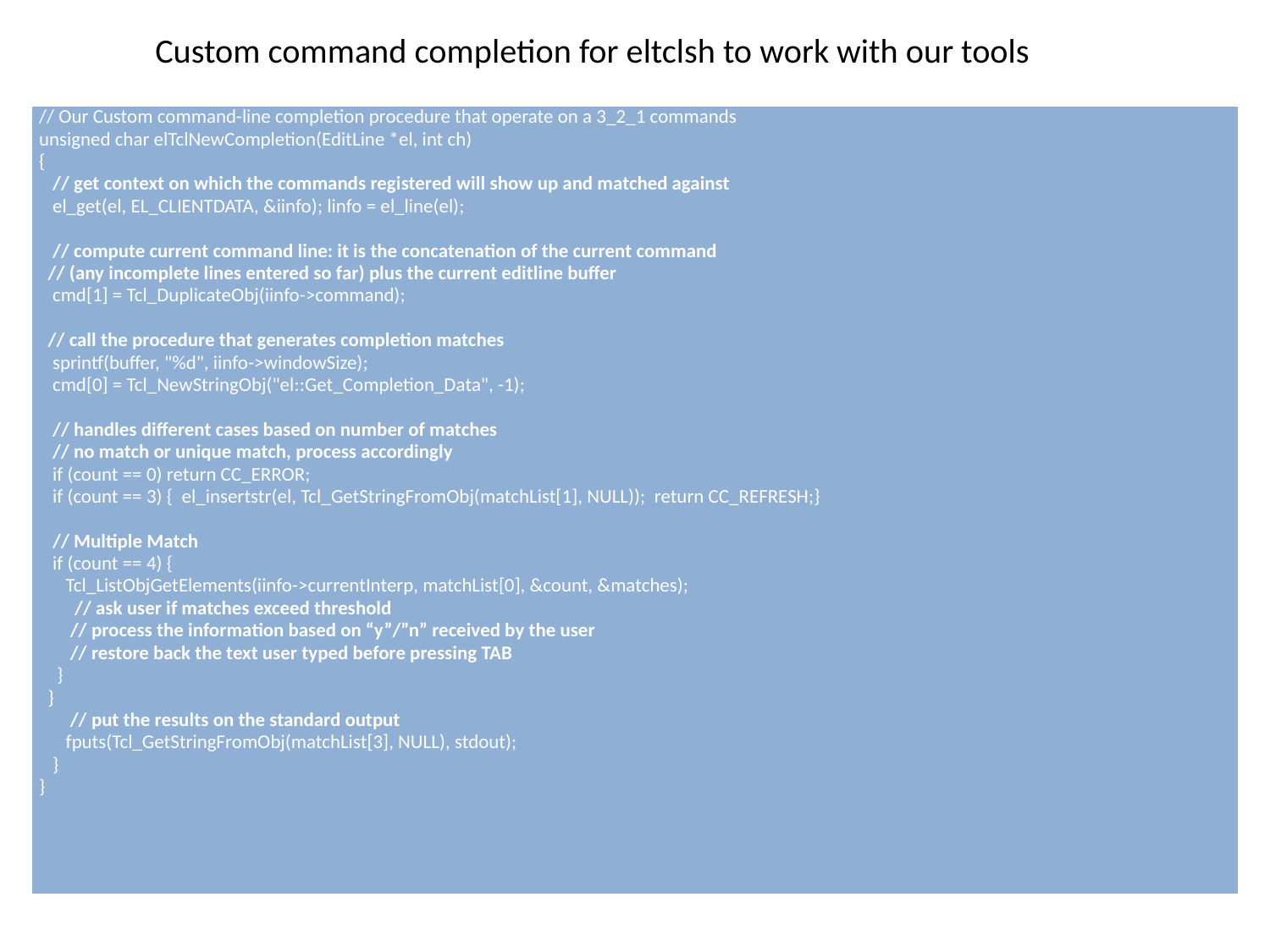

# Custom command completion for eltclsh to work with our tools
| // Our Custom command-line completion procedure that operate on a 3\_2\_1 commands unsigned char elTclNewCompletion(EditLine \*el, int ch) { // get context on which the commands registered will show up and matched against el\_get(el, EL\_CLIENTDATA, &iinfo); linfo = el\_line(el);   // compute current command line: it is the concatenation of the current command // (any incomplete lines entered so far) plus the current editline buffer cmd[1] = Tcl\_DuplicateObj(iinfo->command); // call the procedure that generates completion matches sprintf(buffer, "%d", iinfo->windowSize); cmd[0] = Tcl\_NewStringObj("el::Get\_Completion\_Data", -1); // handles different cases based on number of matches // no match or unique match, process accordingly if (count == 0) return CC\_ERROR; if (count == 3) { el\_insertstr(el, Tcl\_GetStringFromObj(matchList[1], NULL)); return CC\_REFRESH;}   // Multiple Match if (count == 4) { Tcl\_ListObjGetElements(iinfo->currentInterp, matchList[0], &count, &matches); // ask user if matches exceed threshold // process the information based on “y”/”n” received by the user // restore back the text user typed before pressing TAB } } // put the results on the standard output fputs(Tcl\_GetStringFromObj(matchList[3], NULL), stdout); } } |
| --- |